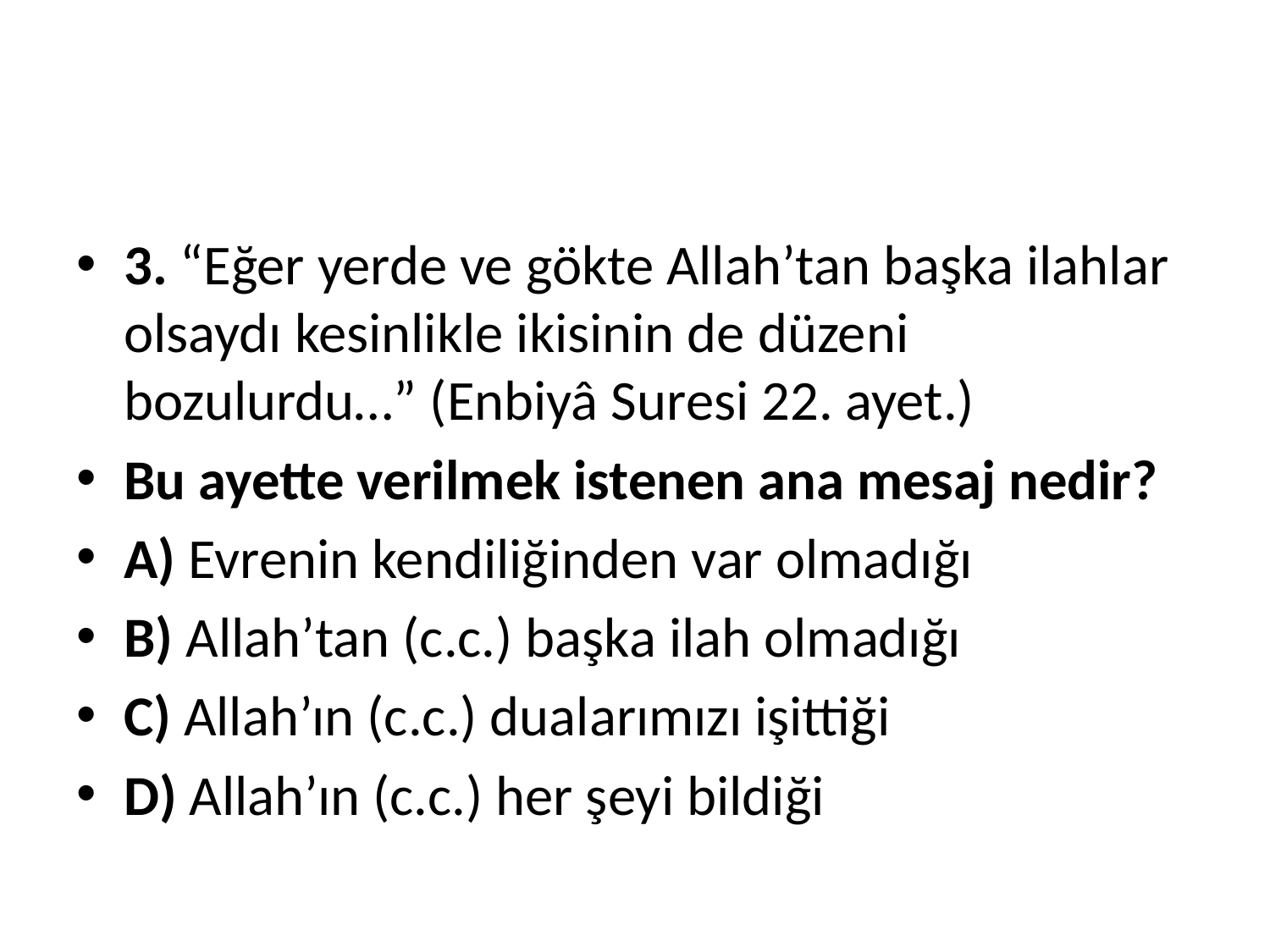

#
3. “Eğer yerde ve gökte Allah’tan başka ilahlar olsaydı kesinlikle ikisinin de düzeni bozulurdu…” (Enbiyâ Suresi 22. ayet.)
Bu ayette verilmek istenen ana mesaj nedir?
A) Evrenin kendiliğinden var olmadığı
B) Allah’tan (c.c.) başka ilah olmadığı
C) Allah’ın (c.c.) dualarımızı işittiği
D) Allah’ın (c.c.) her şeyi bildiği